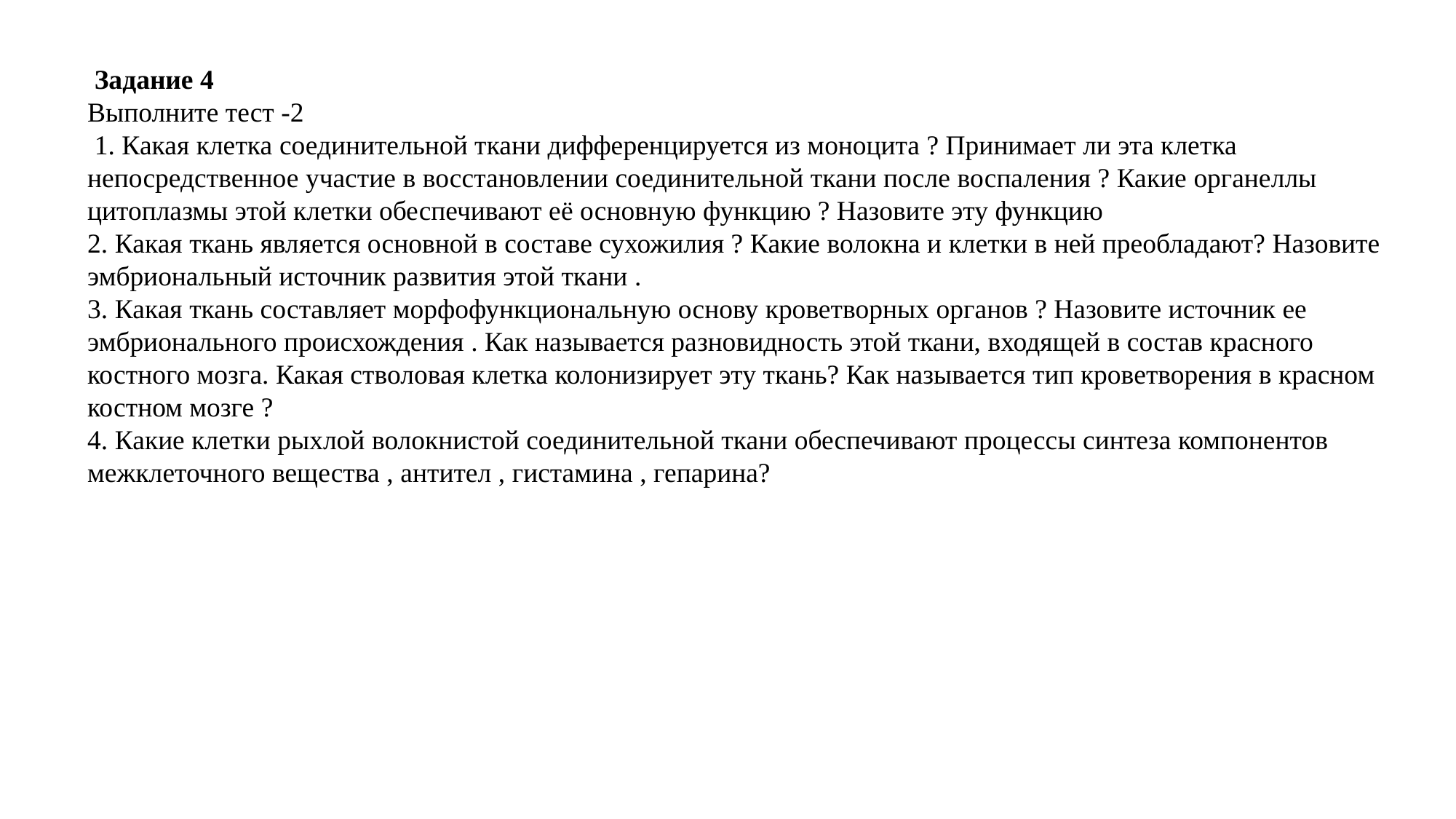

Задание 4
Выполните тест -2
 1. Какая клетка соединительной ткани дифференцируется из моноцита ? Принимает ли эта клетка непосредственное участие в восстановлении соединительной ткани после воспаления ? Какие органеллы цитоплазмы этой клетки обеспечивают её основную функцию ? Назовите эту функцию
2. Какая ткань является основной в составе сухожилия ? Какие волокна и клетки в ней преобладают? Назовите эмбриональный источник развития этой ткани .
3. Какая ткань составляет морфофункциональную основу кроветворных органов ? Назовите источник ее эмбрионального происхождения . Как называется разновидность этой ткани, входящей в состав красного костного мозга. Какая стволовая клетка колонизирует эту ткань? Как называется тип кроветворения в красном костном мозге ?
4. Какие клетки рыхлой волокнистой соединительной ткани обеспечивают процессы синтеза компонентов межклеточного вещества , антител , гистамина , гепарина?